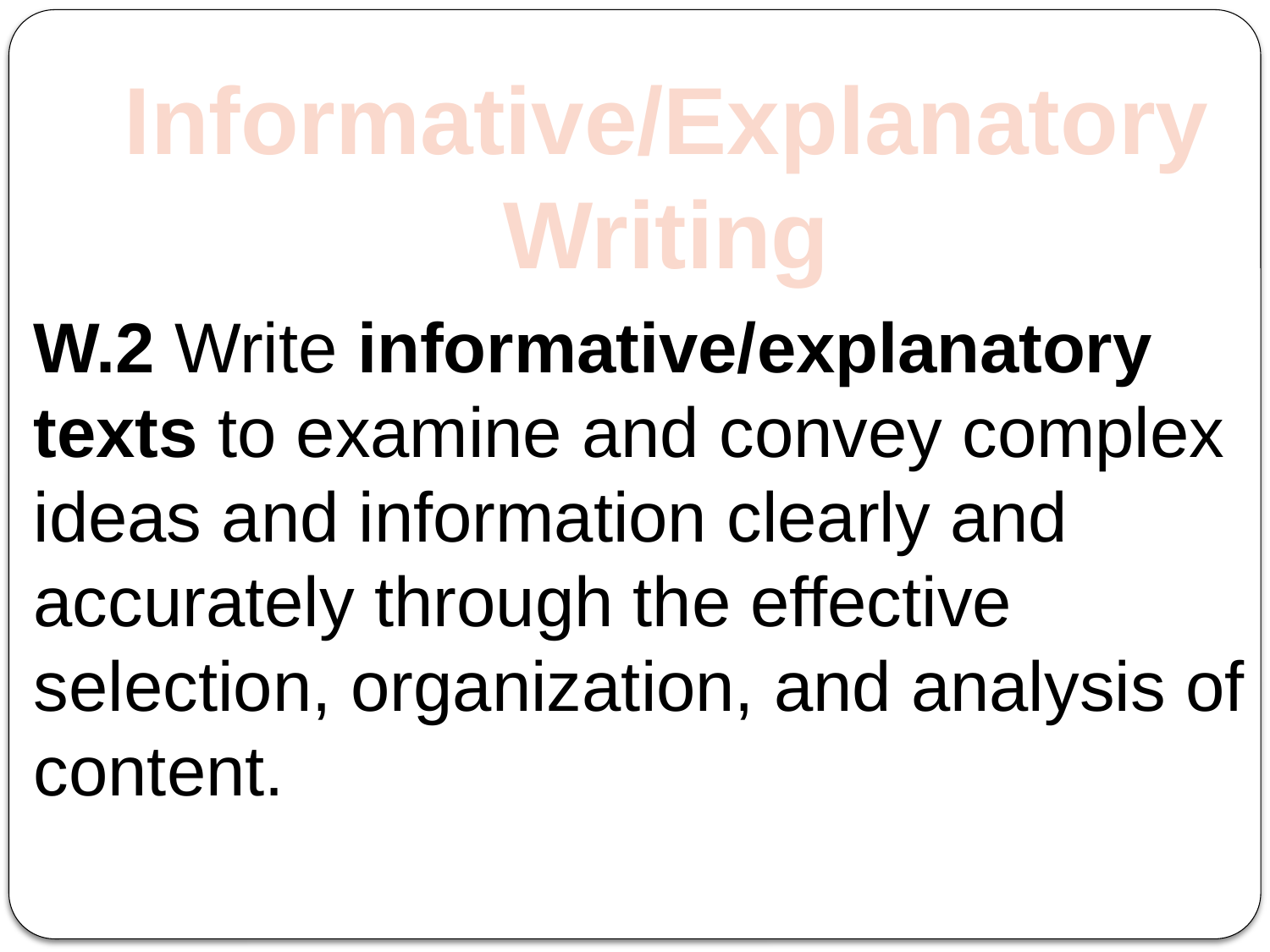

Informative/Explanatory
Writing

W.2 Write informative/explanatory texts to examine and convey complex ideas and information clearly and accurately through the effective selection, organization, and analysis of content.